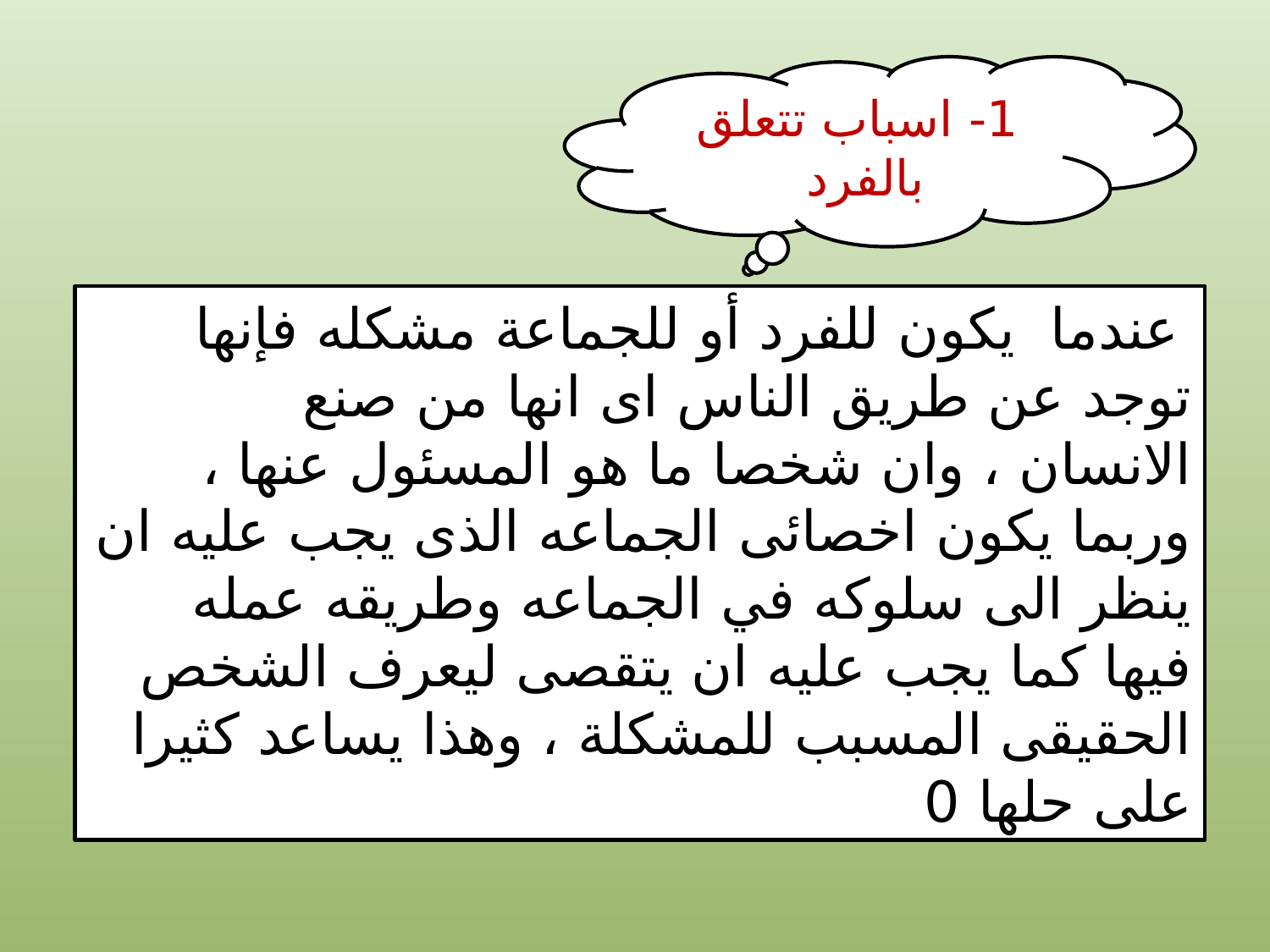

1- اسباب تتعلق بالفرد
 عندما  يكون للفرد أو للجماعة مشكله فإنها توجد عن طريق الناس اى انها من صنع الانسان ، وان شخصا ما هو المسئول عنها ، وربما يكون اخصائى الجماعه الذى يجب عليه ان ينظر الى سلوكه في الجماعه وطريقه عمله فيها كما يجب عليه ان يتقصى ليعرف الشخص الحقيقى المسبب للمشكلة ، وهذا يساعد كثيرا على حلها 0